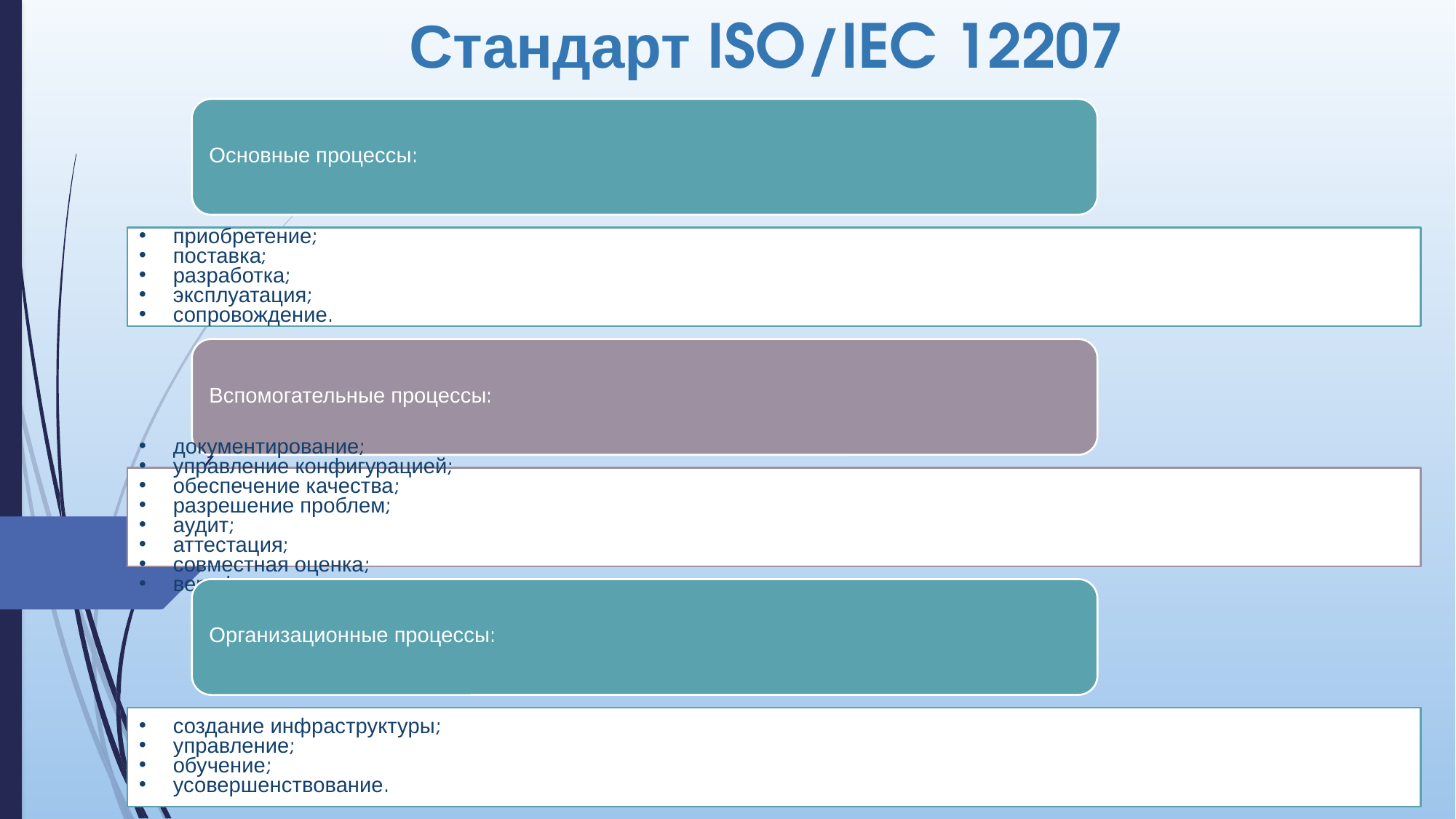

Стандарт ISO/IEC 12207
Основные процессы:
приобретение;
поставка;
разработка;
эксплуатация;
сопровождение.
Вспомогательные процессы:
документирование;
управление конфигурацией;
обеспечение качества;
разрешение проблем;
аудит;
аттестация;
совместная оценка;
верификация.
Организационные процессы:
создание инфраструктуры;
управление;
обучение;
усовершенствование.